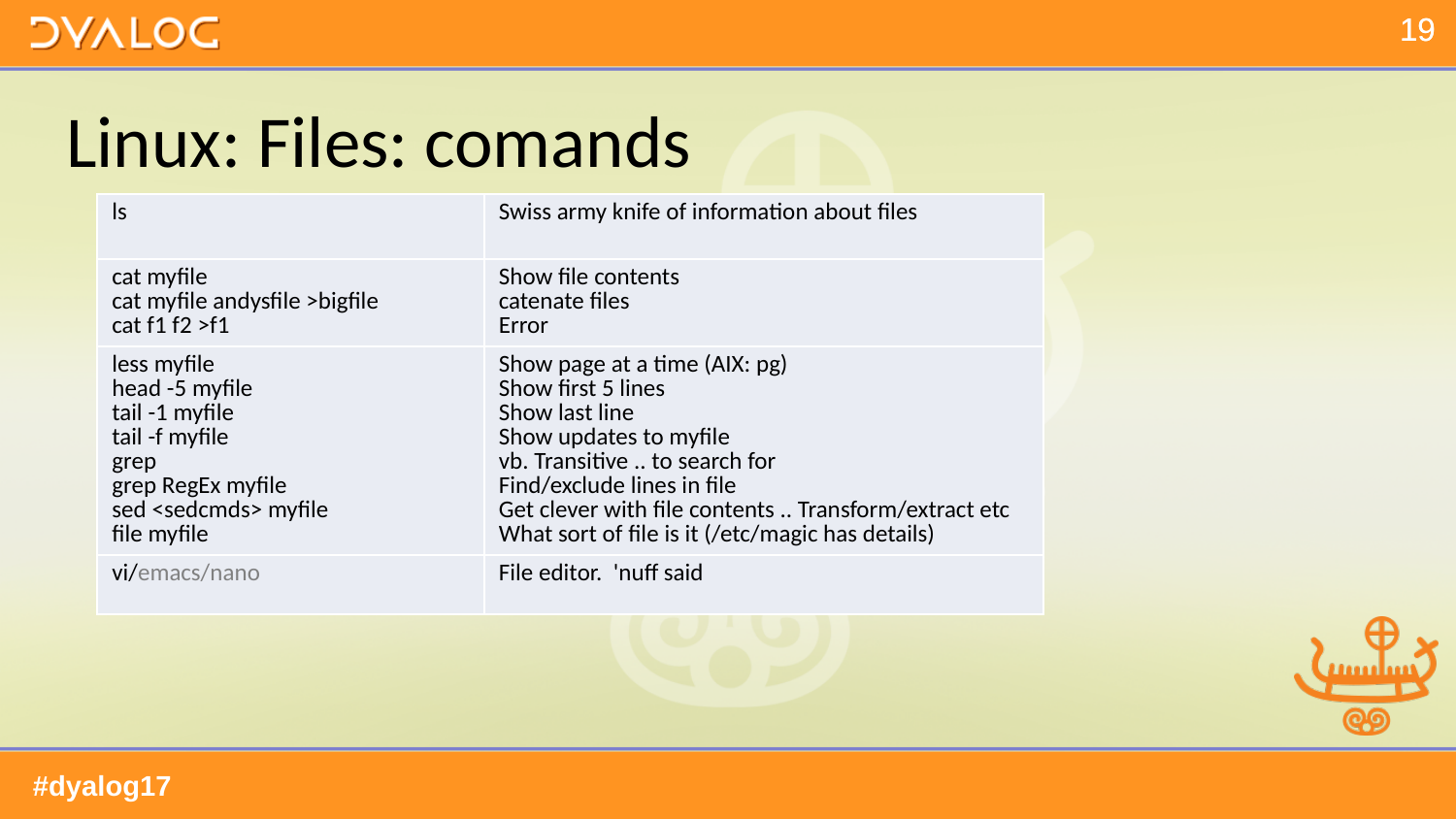

# Linux: Files: comands
| ls | Swiss army knife of information about files |
| --- | --- |
| cat myfile cat myfile andysfile >bigfile cat f1 f2 >f1 | Show file contents catenate files Error |
| less myfile head -5 myfile tail -1 myfile tail -f myfile grep grep RegEx myfile sed <sedcmds> myfile file myfile | Show page at a time (AIX: pg) Show first 5 lines Show last line Show updates to myfile vb. Transitive .. to search for Find/exclude lines in file Get clever with file contents .. Transform/extract etc What sort of file is it (/etc/magic has details) |
| vi/emacs/nano | File editor. 'nuff said |